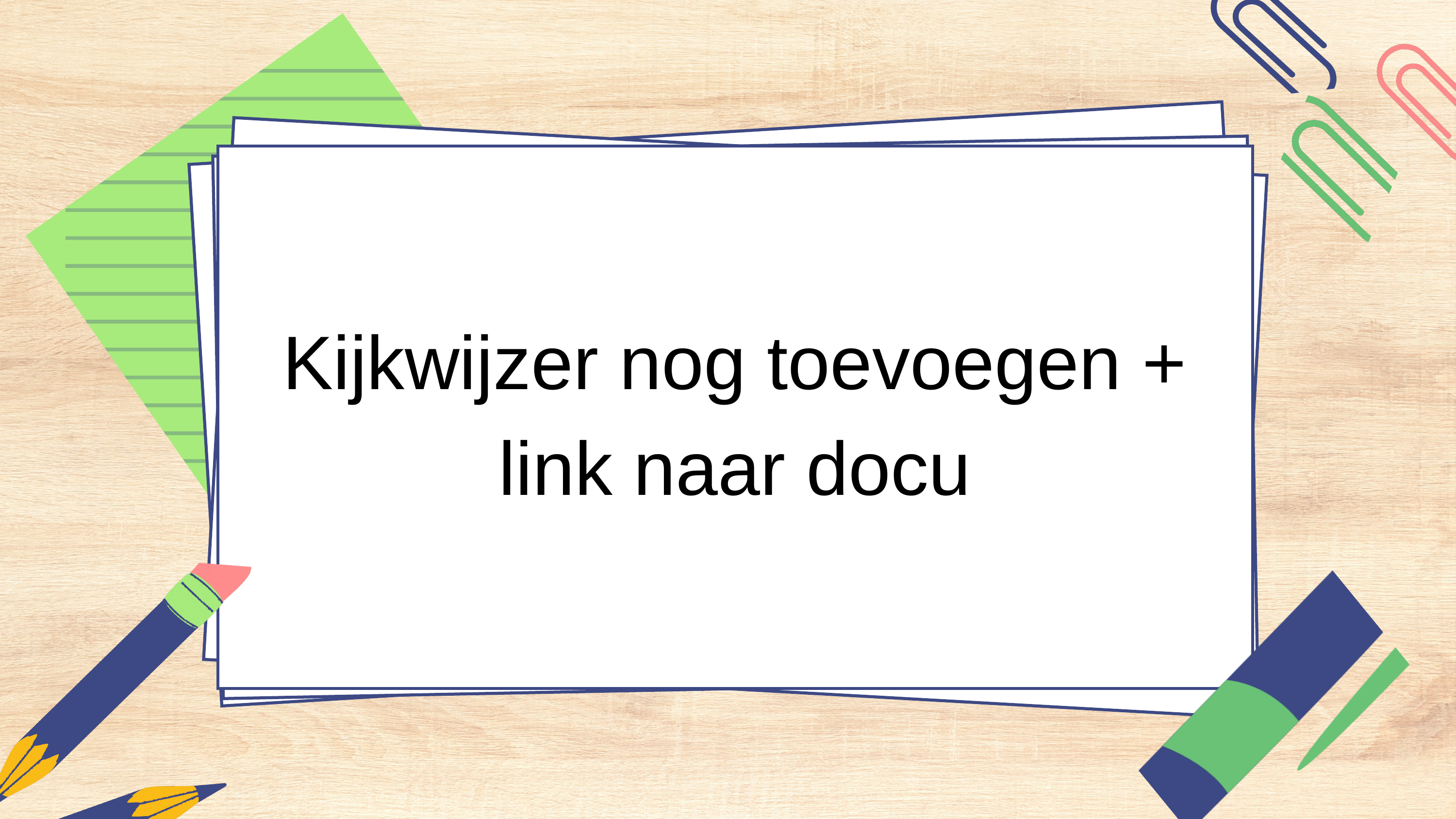

Kijkwijzer nog toevoegen + link naar docu